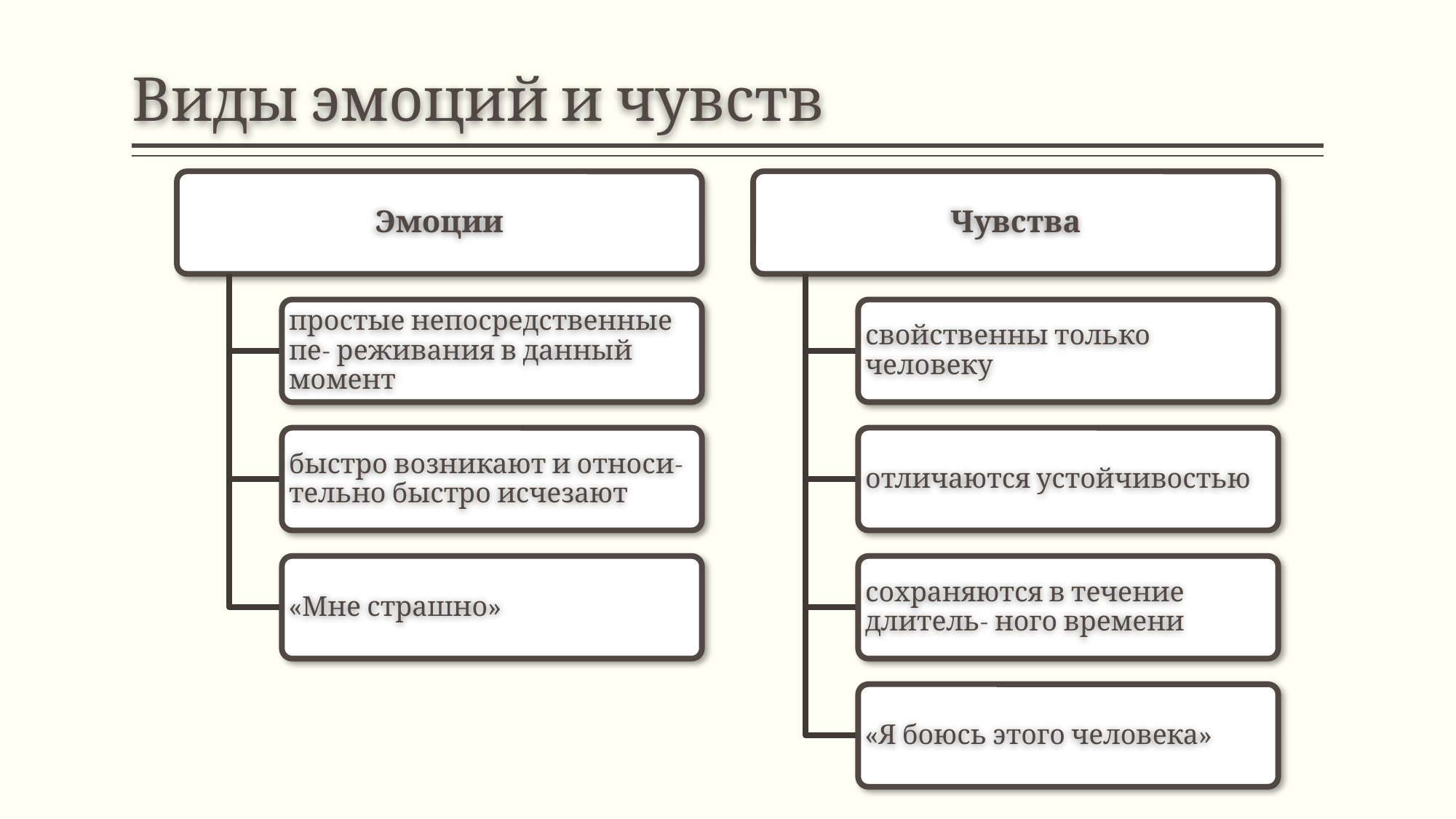

# Виды эмоций и чувств

Эмоции
Чувства

простые непосредственные пе- реживания в данный момент
свойственны только человеку

быстро возникают и относи- тельно быстро исчезают
отличаются устойчивостью

«Мне страшно»
сохраняются в течение длитель- ного времени

«Я боюсь этого человека»